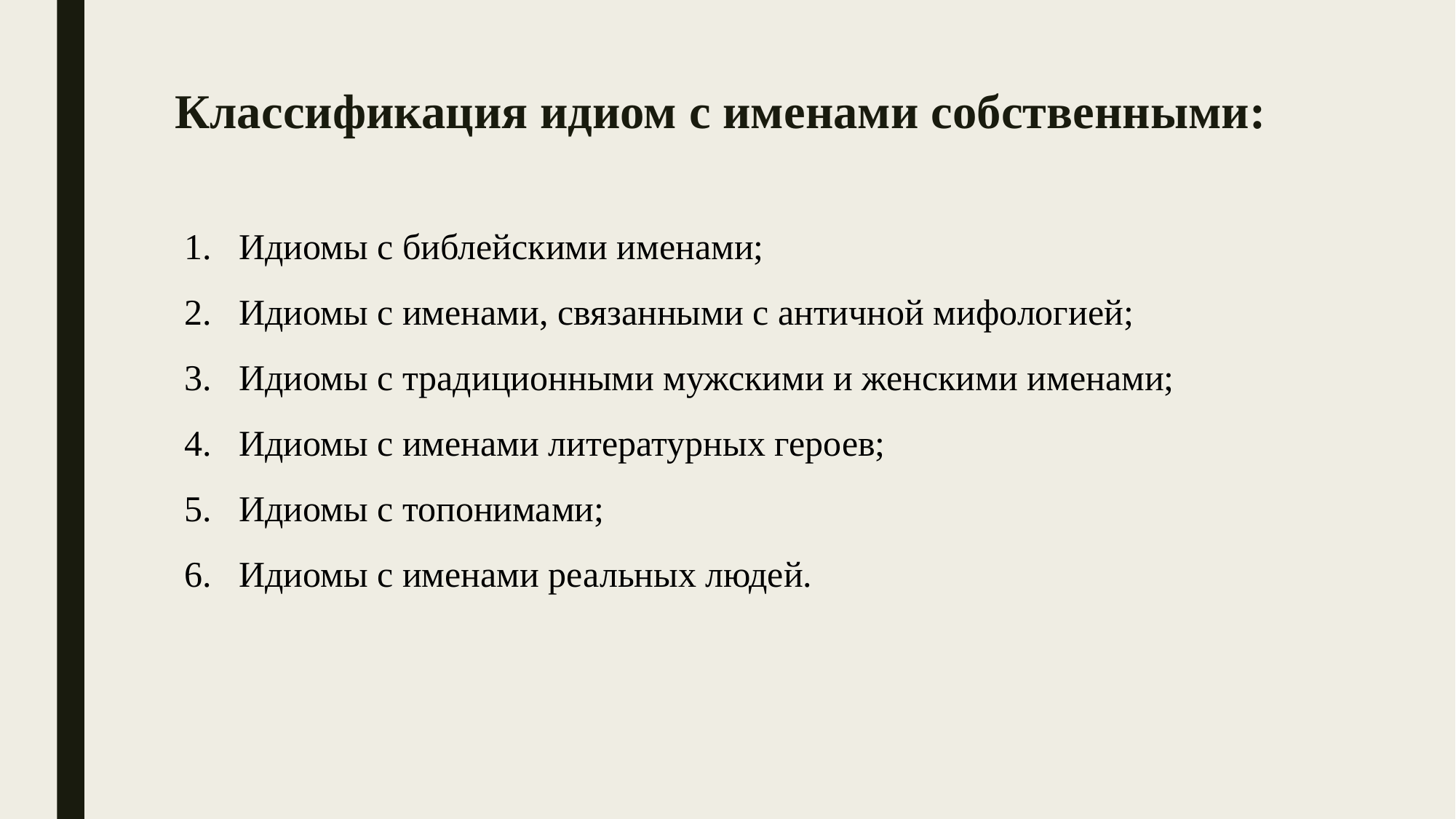

# Классификация идиом с именами собственными:
Идиомы с библейскими именами;
Идиомы с именами, связанными с античной мифологией;
Идиомы с традиционными мужскими и женскими именами;
Идиомы с именами литературных героев;
Идиомы с топонимами;
Идиомы с именами реальных людей.